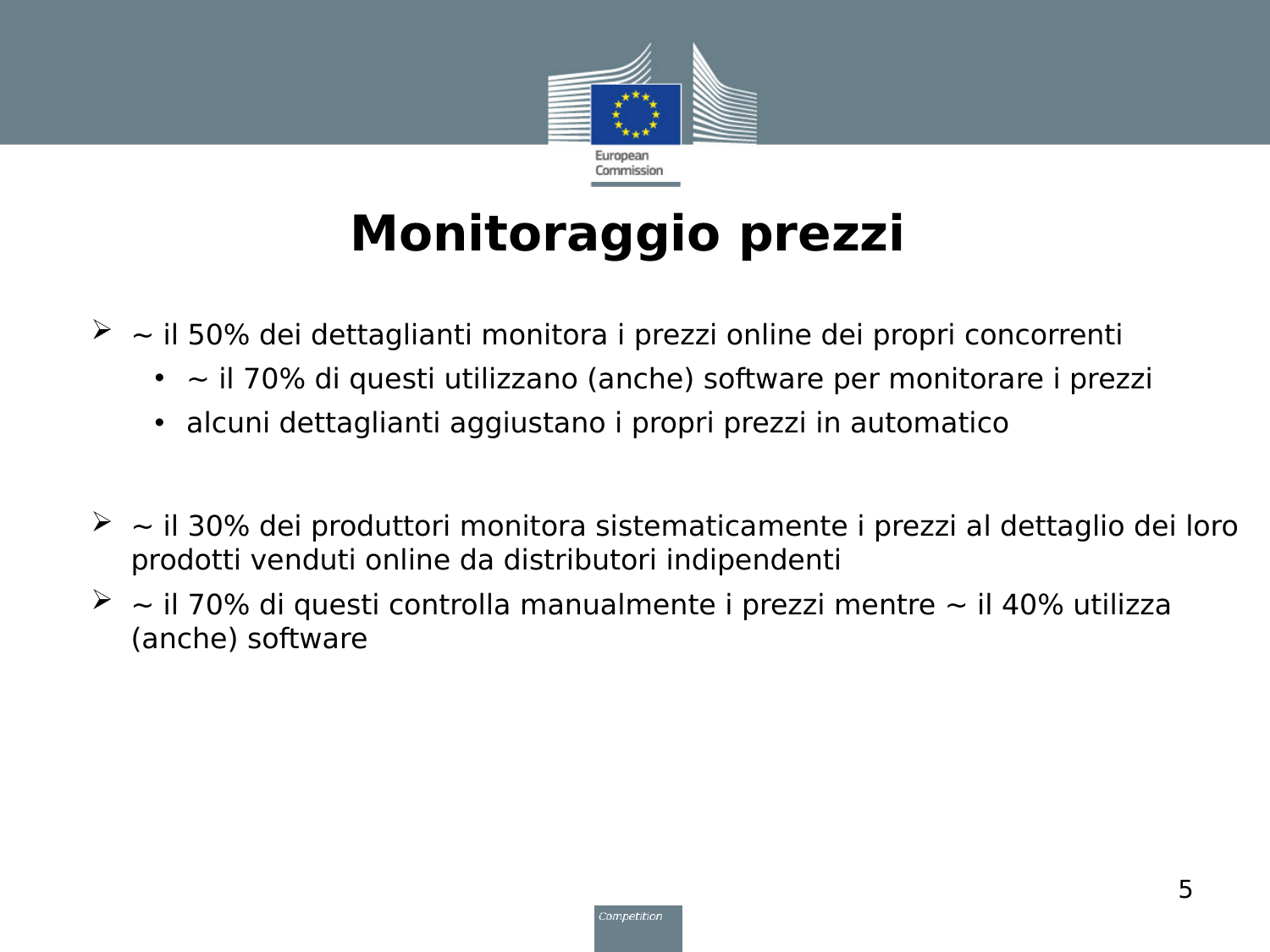

# Monitoraggio prezzi

~ il 50% dei dettaglianti monitora i prezzi online dei propri concorrenti
~ il 70% di questi utilizzano (anche) software per monitorare i prezzi
alcuni dettaglianti aggiustano i propri prezzi in automatico

~ il 30% dei produttori monitora sistematicamente i prezzi al dettaglio dei loro prodotti venduti online da distributori indipendenti
~ il 70% di questi controlla manualmente i prezzi mentre ~ il 40% utilizza (anche) software
5